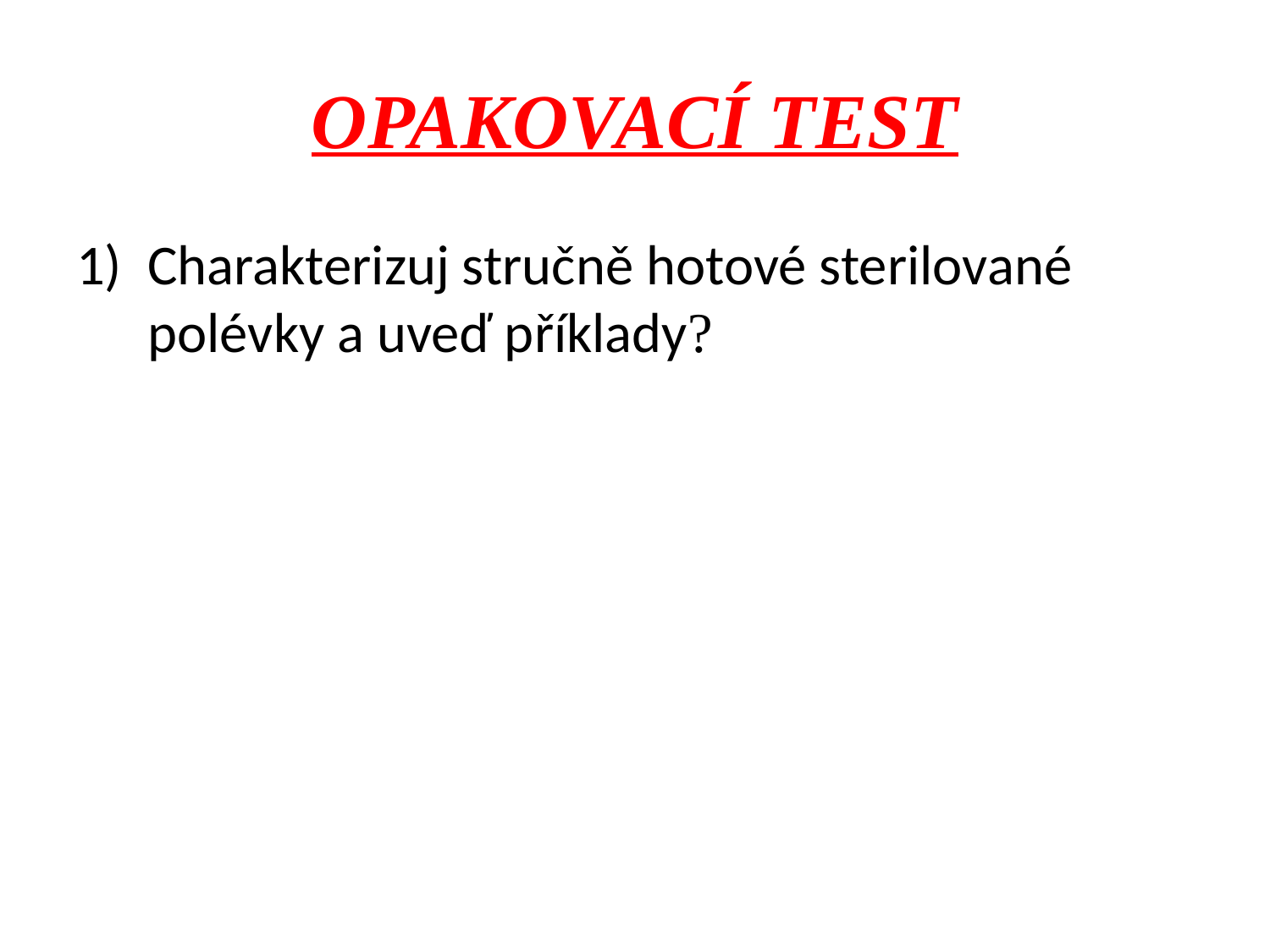

# OPAKOVACÍ TEST
Charakterizuj stručně hotové sterilované polévky a uveď příklady?